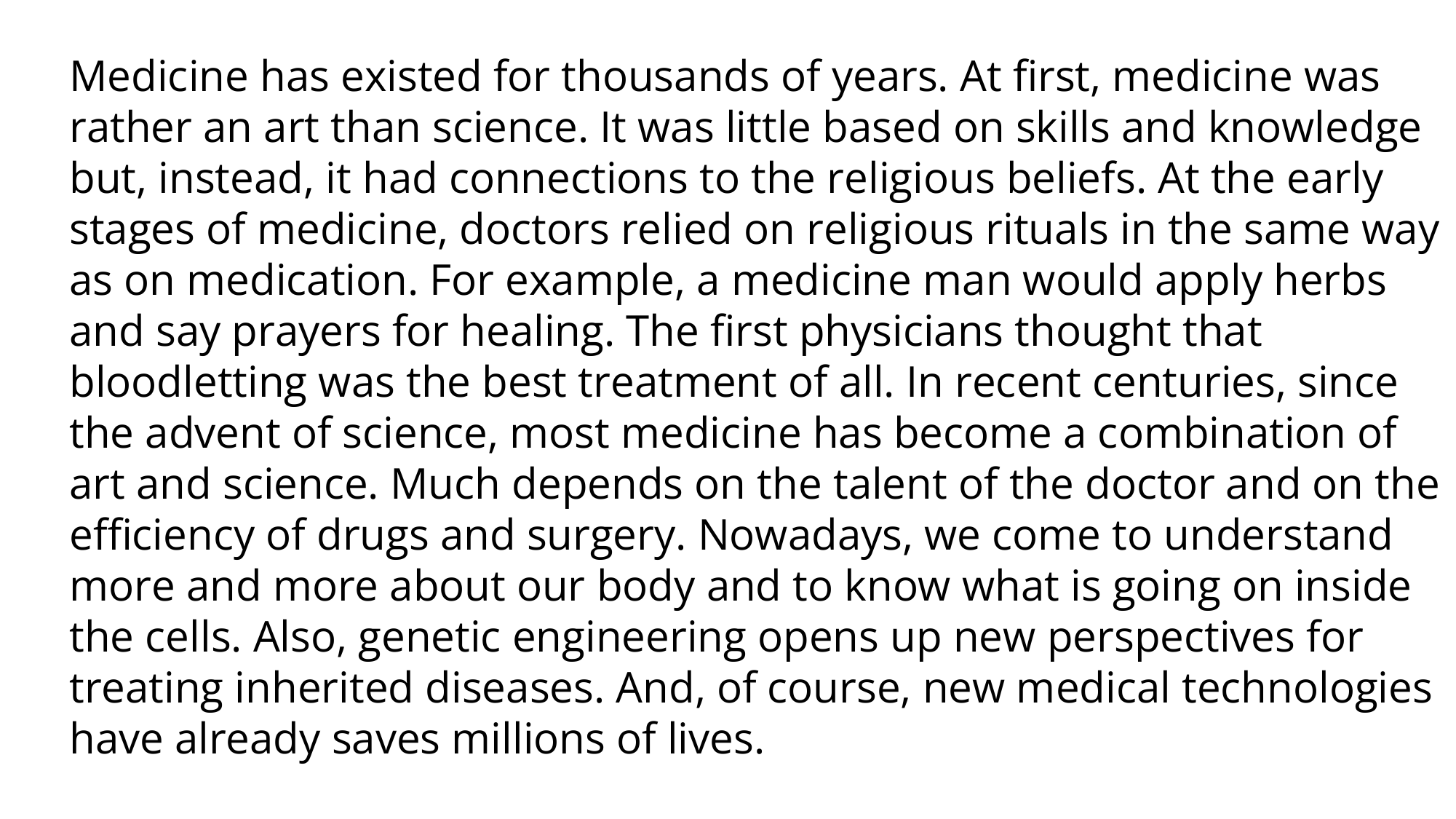

Medicine has existed for thousands of years. At first, medicine was rather an art than science. It was little based on skills and knowledge but, instead, it had connections to the religious beliefs. At the early stages of medicine, doctors relied on religious rituals in the same way as on medication. For example, a medicine man would apply herbs and say prayers for healing. The first physicians thought that bloodletting was the best treatment of all. In recent centuries, since the advent of science, most medicine has become a combination of art and science. Much depends on the talent of the doctor and on the efficiency of drugs and surgery. Nowadays, we come to understand more and more about our body and to know what is going on inside the cells. Also, genetic engineering opens up new perspectives for treating inherited diseases. And, of course, new medical technologies have already saves millions of lives.